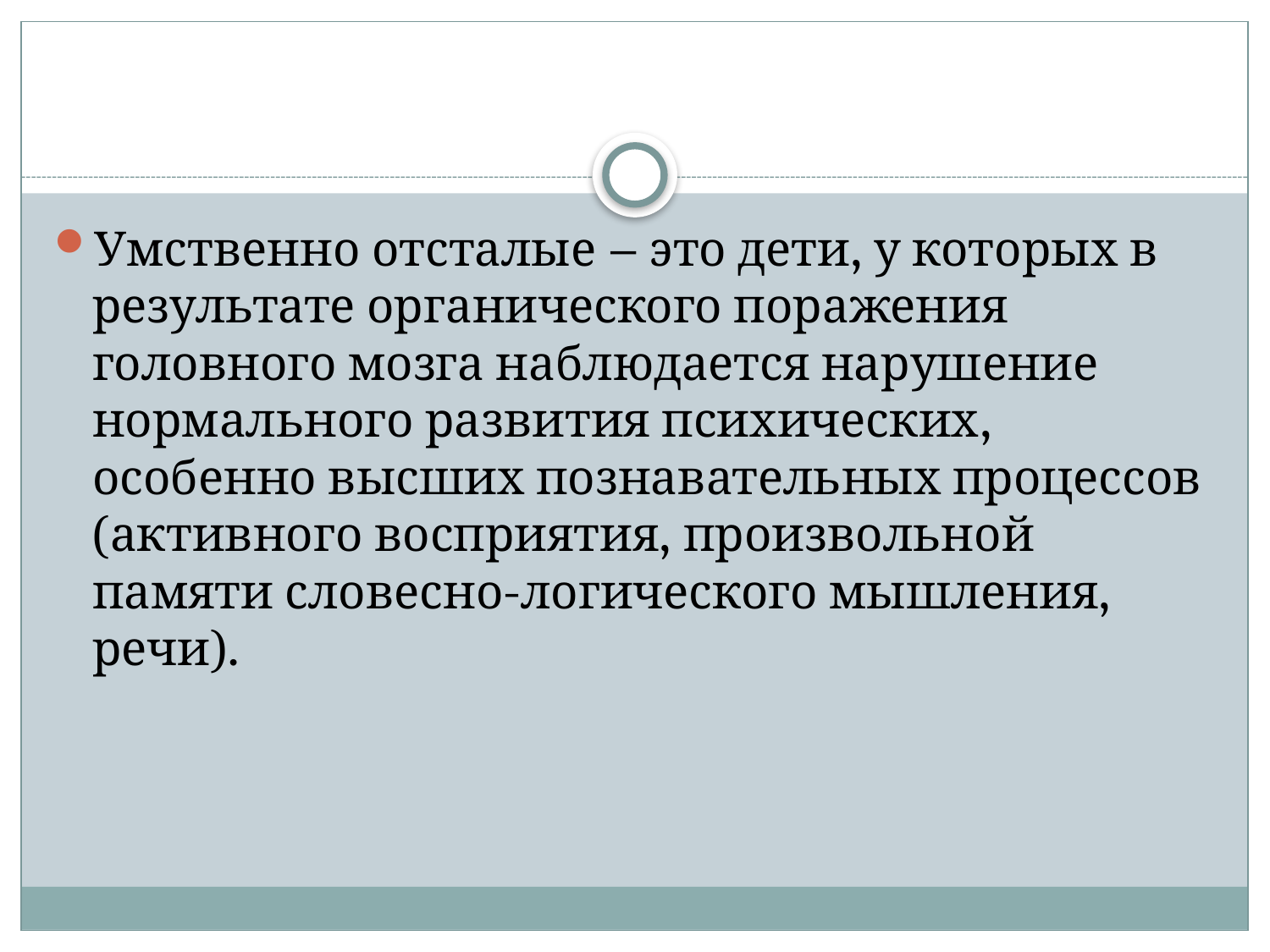

Умственно отсталые – это дети, у которых в результате органического поражения головного мозга наблюдается нарушение нормального развития психических, особенно высших познавательных процессов (активного восприятия, произвольной памяти словесно-логического мышления, речи).